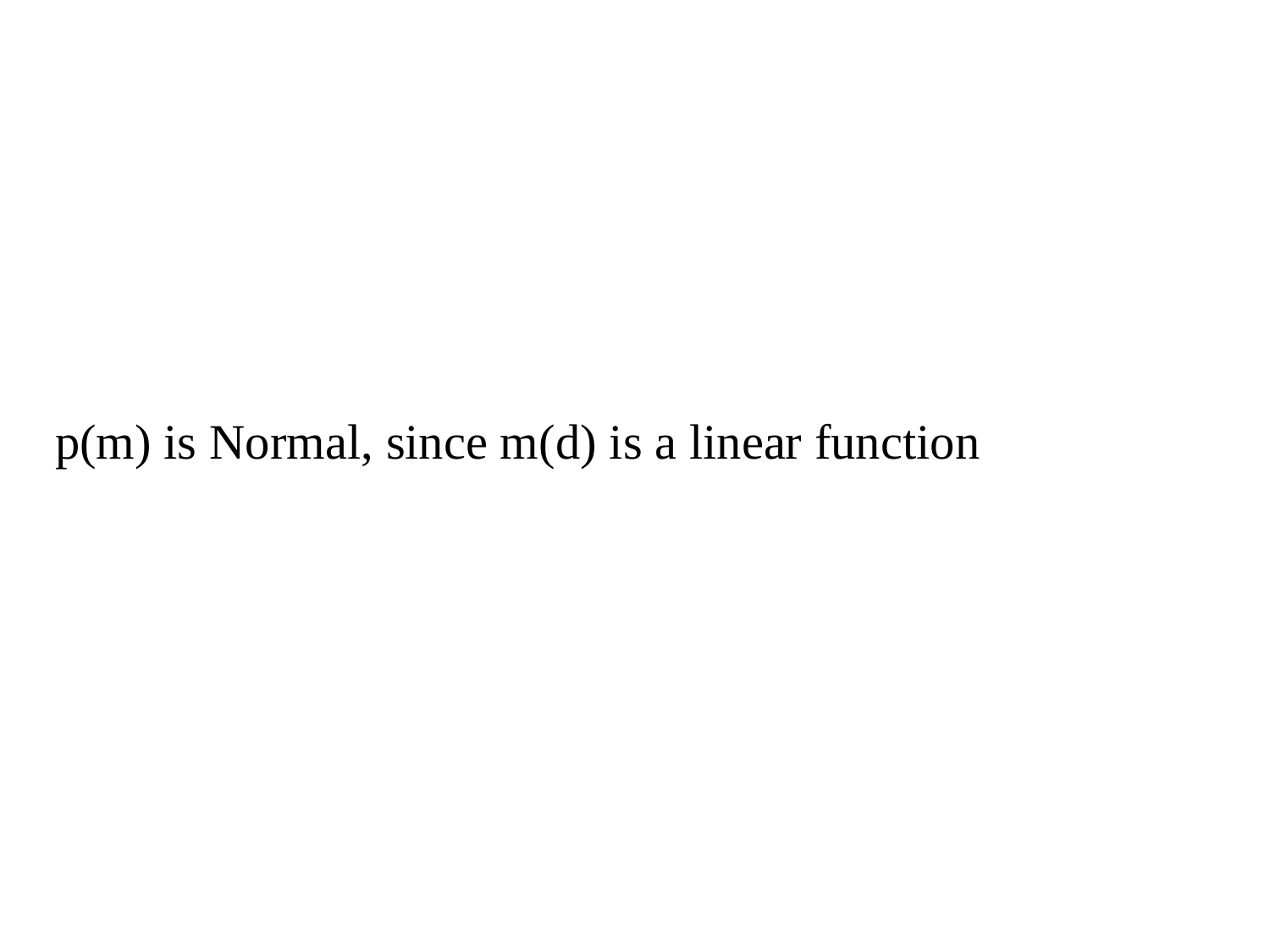

p(m) is Normal, since m(d) is a linear function